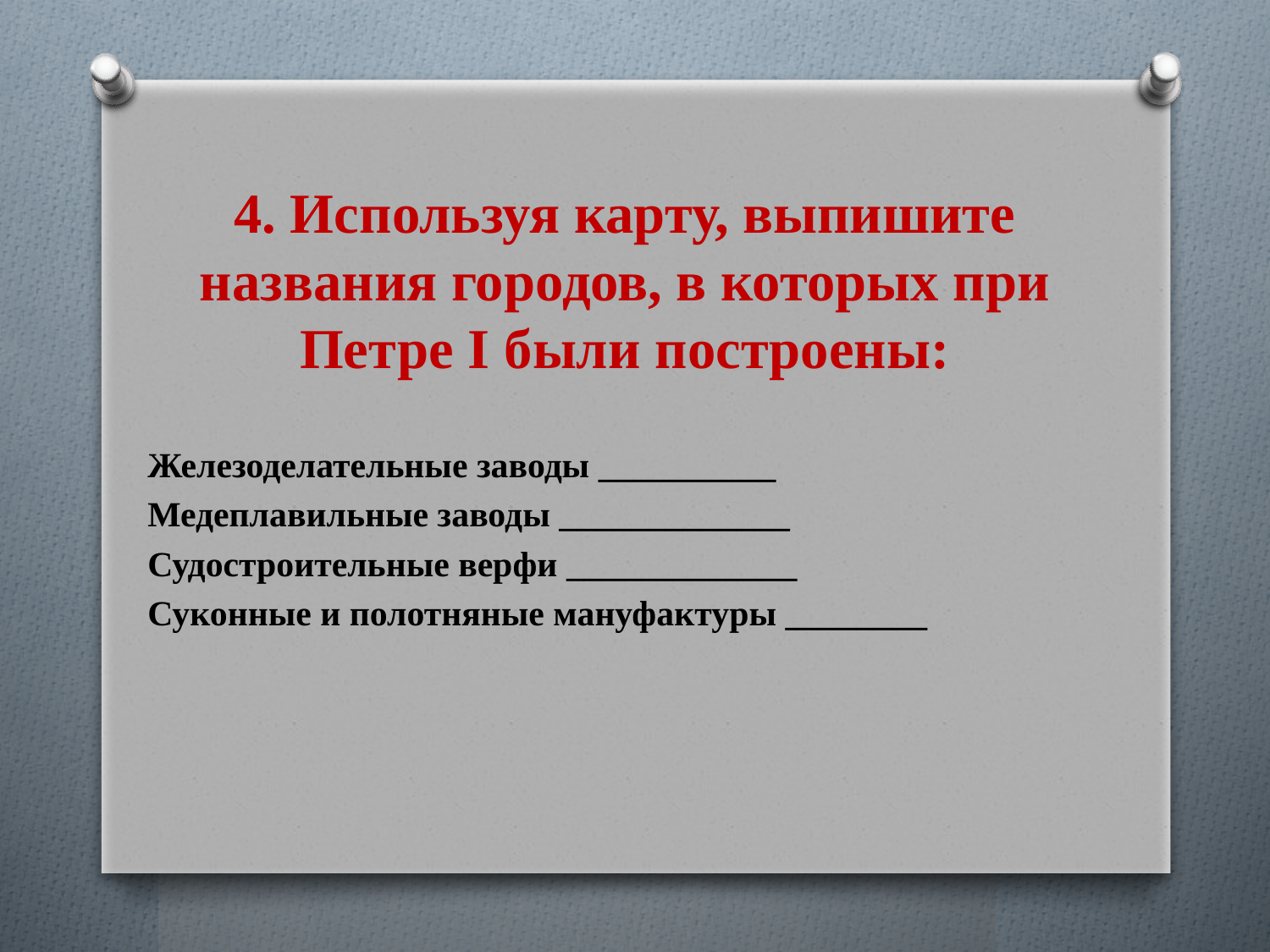

# 4. Используя карту, выпишите названия городов, в которых при Петре I были построены:
Железоделательные заводы __________
Медеплавильные заводы _____________
Судостроительные верфи _____________
Суконные и полотняные мануфактуры ________